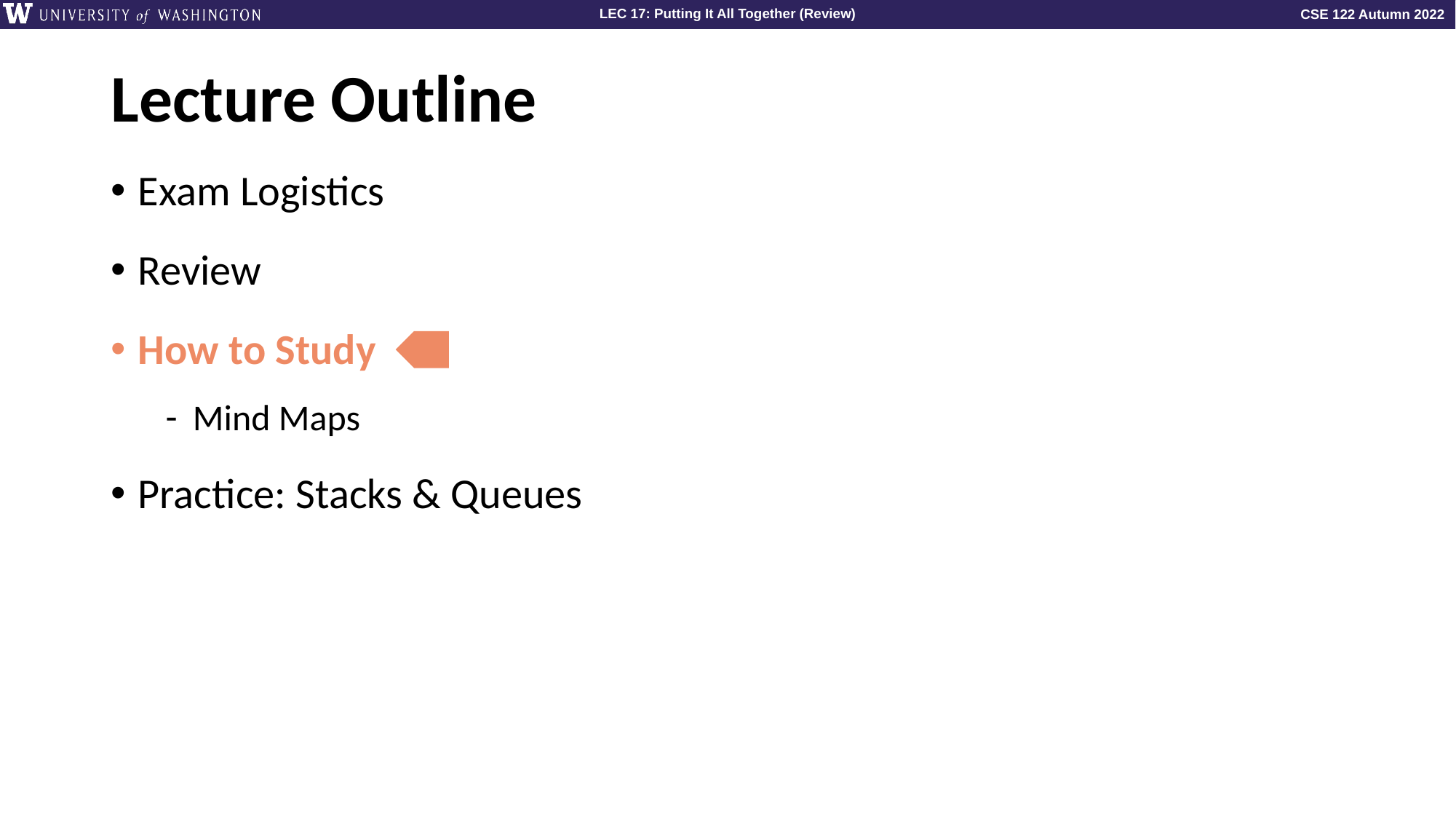

# Lecture Outline
Exam Logistics
Review
How to Study
Mind Maps
Practice: Stacks & Queues